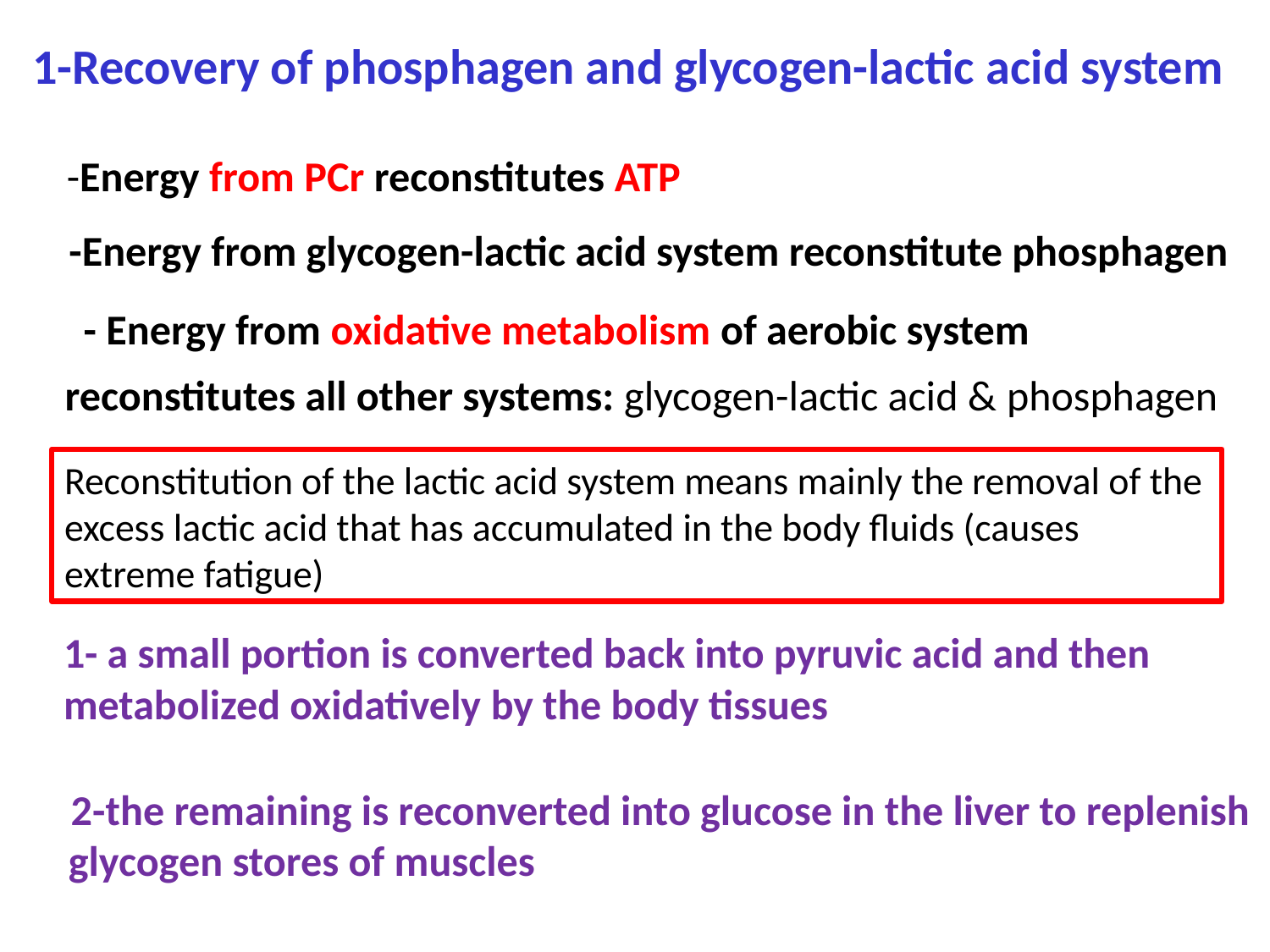

1-Recovery of phosphagen and glycogen-lactic acid system

-Energy from PCr reconstitutes ATP

-Energy from glycogen-lactic acid system reconstitute phosphagen

- Energy from oxidative metabolism of aerobic system

reconstitutes all other systems: glycogen-lactic acid & phosphagen
Reconstitution of the lactic acid system means mainly the removal of the excess lactic acid that has accumulated in the body fluids (causes extreme fatigue)
1- a small portion is converted back into pyruvic acid and then metabolized oxidatively by the body tissues

2-the remaining is reconverted into glucose in the liver to replenish

glycogen stores of muscles